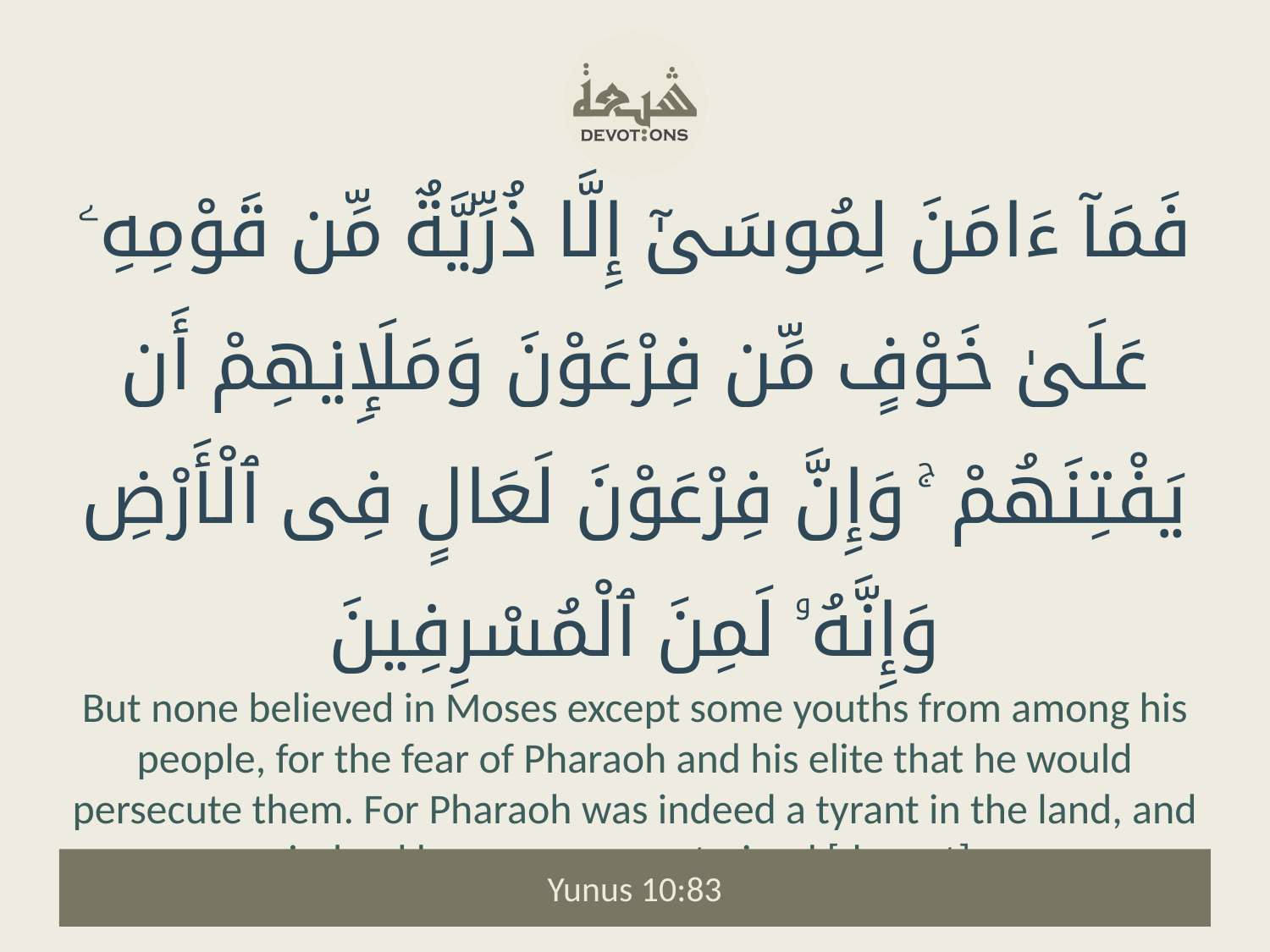

فَمَآ ءَامَنَ لِمُوسَىٰٓ إِلَّا ذُرِّيَّةٌ مِّن قَوْمِهِۦ عَلَىٰ خَوْفٍ مِّن فِرْعَوْنَ وَمَلَإِي۟هِمْ أَن يَفْتِنَهُمْ ۚ وَإِنَّ فِرْعَوْنَ لَعَالٍ فِى ٱلْأَرْضِ وَإِنَّهُۥ لَمِنَ ٱلْمُسْرِفِينَ
But none believed in Moses except some youths from among his people, for the fear of Pharaoh and his elite that he would persecute them. For Pharaoh was indeed a tyrant in the land, and indeed he was an unrestrained [despot].
Yunus 10:83